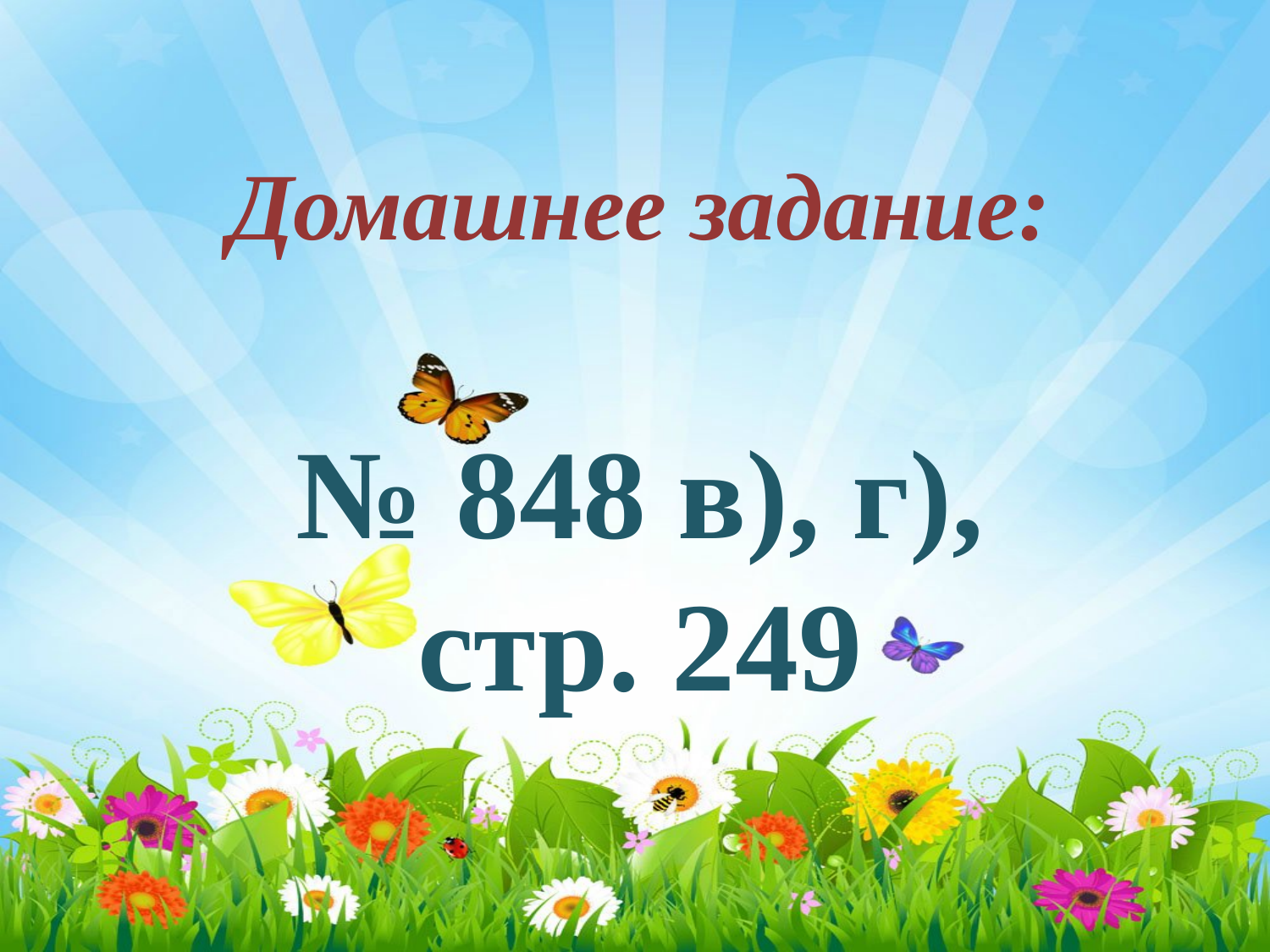

Домашнее задание:

№ 848 в), г),
стр. 249